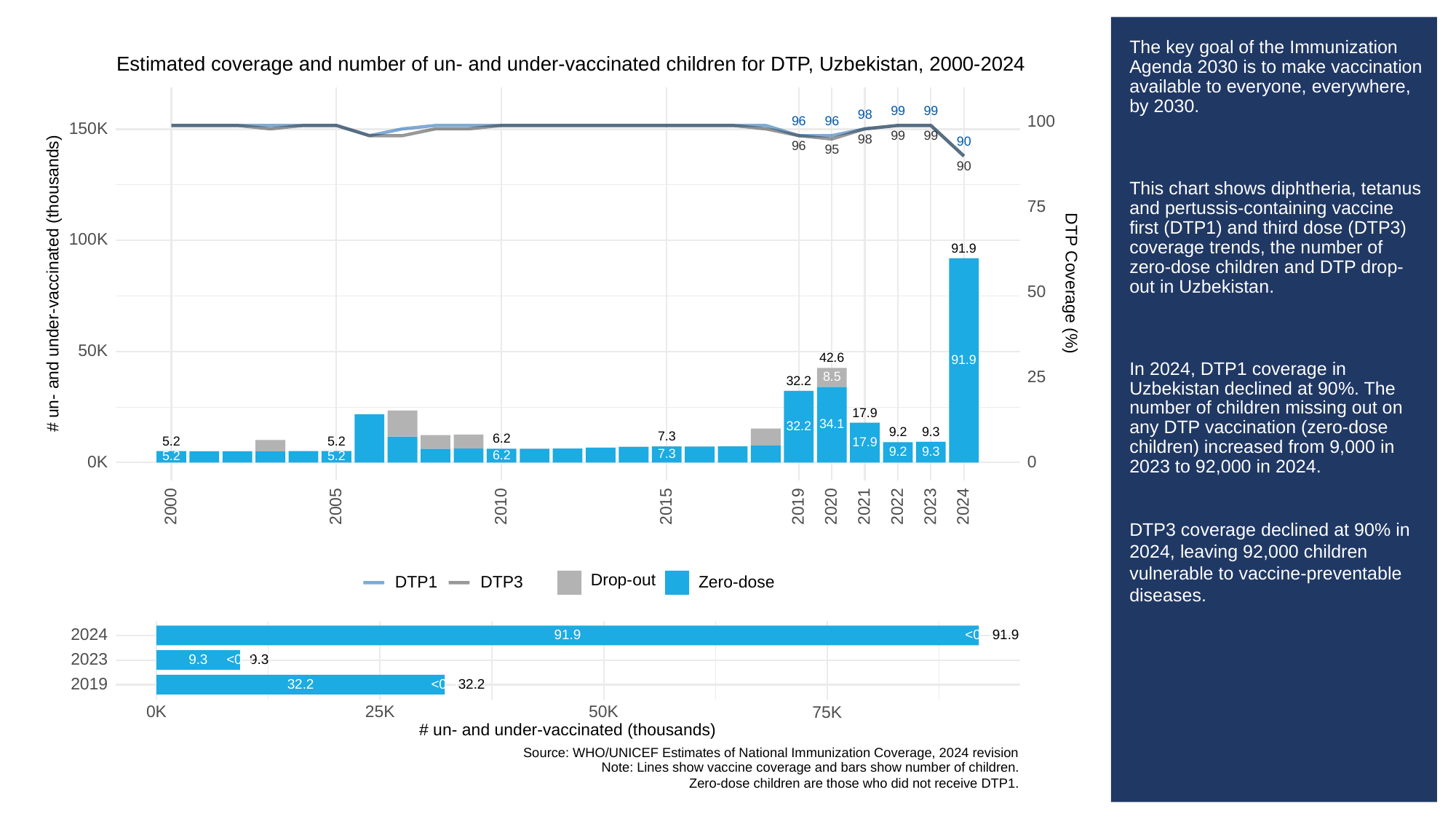

# The key goal of the Immunization Agenda 2030 is to make vaccination available to everyone, everywhere, by 2030.

This chart shows diphtheria, tetanus and pertussis-containing vaccine first (DTP1) and third dose (DTP3) coverage trends, the number of zero-dose children and DTP drop-out in Uzbekistan.

In 2024, DTP1 coverage in Uzbekistan declined at 90%. The number of children missing out on any DTP vaccination (zero-dose children) increased from 9,000 in 2023 to 92,000 in 2024.

DTP3 coverage declined at 90% in 2024, leaving 92,000 children vulnerable to vaccine-preventable diseases.

Estimated coverage and number of un- and under-vaccinated children for DTP, Uzbekistan, 2000-2024

99
99
98
100
96
96
150K

99
99
98
90
96
95
90

75
100K

91.9

# un- and under-vaccinated (thousands)
DTP Coverage (%)
50

50K

42.6
91.9

25
8.5
32.2

17.9

34.1
32.2

9.3
9.2

7.3

6.2

5.2
5.2
17.9

9.3
9.2

7.3
6.2

5.2
5.2
0K
0

2023
2000
2005
2010
2015
2019
2020
2021
2022
2024

Drop-out
DTP3
Zero-dose
DTP1

2024
91.9
<0.5
91.9

2023
9.3
9.3
<0.5

2019
32.2
32.2
<0.5

0K
25K
50K
75K
# un- and under-vaccinated (thousands)
Source: WHO/UNICEF Estimates of National Immunization Coverage, 2024 revision
Note: Lines show vaccine coverage and bars show number of children.
Zero-dose children are those who did not receive DTP1.